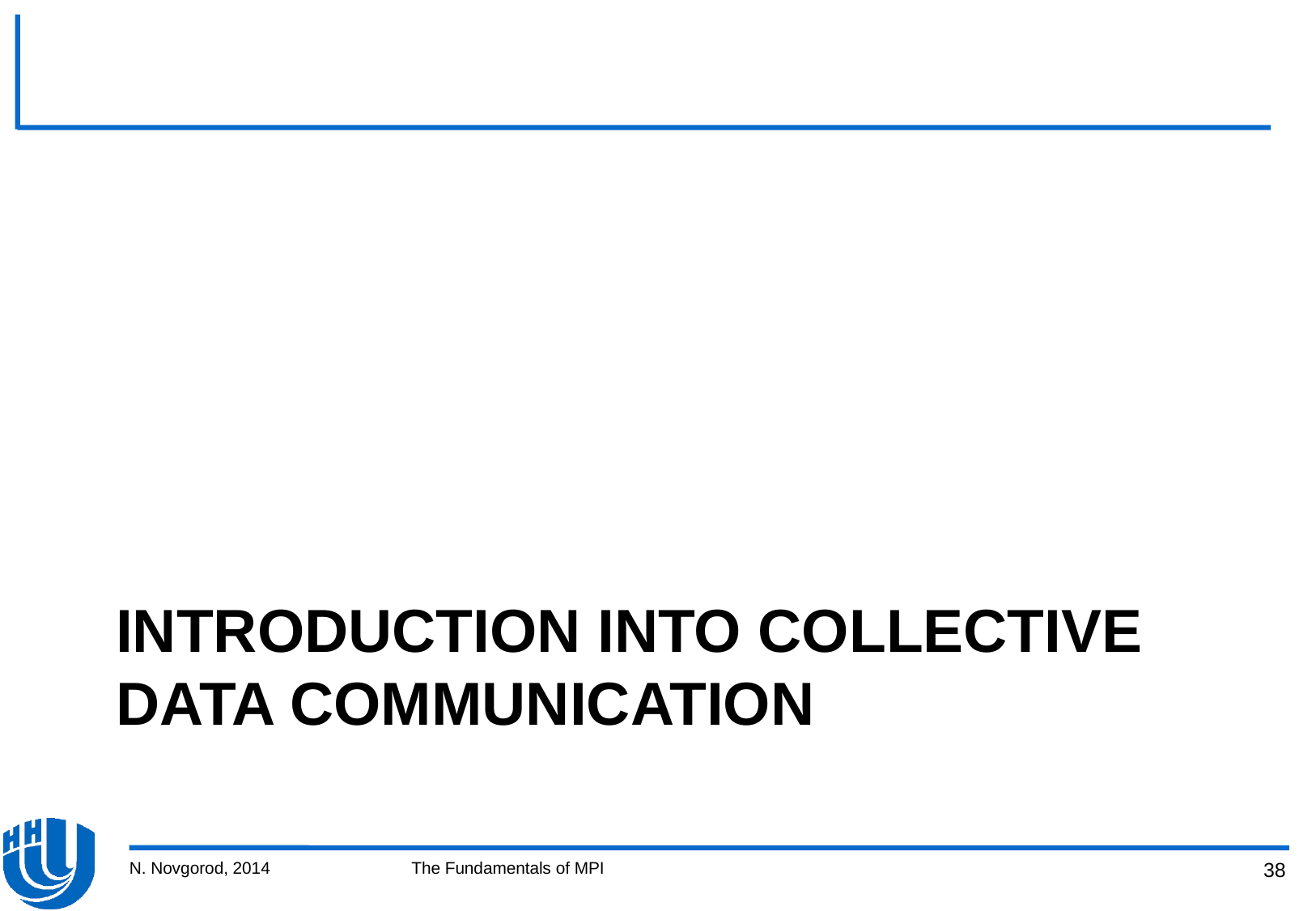

# Introduction into Collective Data Communication
N. Novgorod, 2014
The Fundamentals of MPI
38